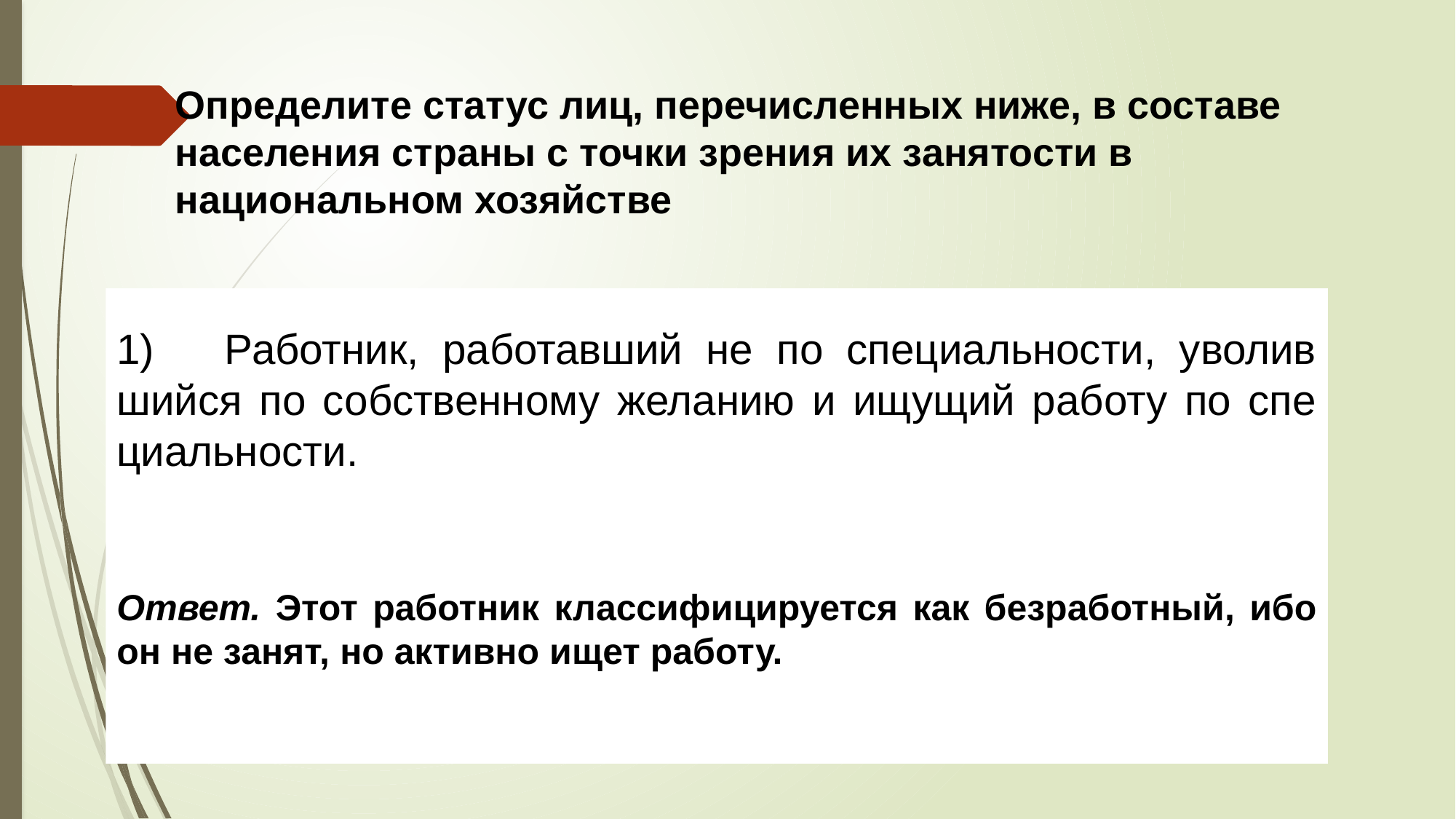

# Определите статус лиц, перечисленных ниже, в составе населения страны с точки зрения их занятости в национальном хозяйстве

1)   Работник, работавший не по специальности, уволив­шийся по собственному желанию и ищущий работу по спе­циальности.

Ответ. Этот работник классифицируется как безработный, ибо он не занят, но активно ищет работу.